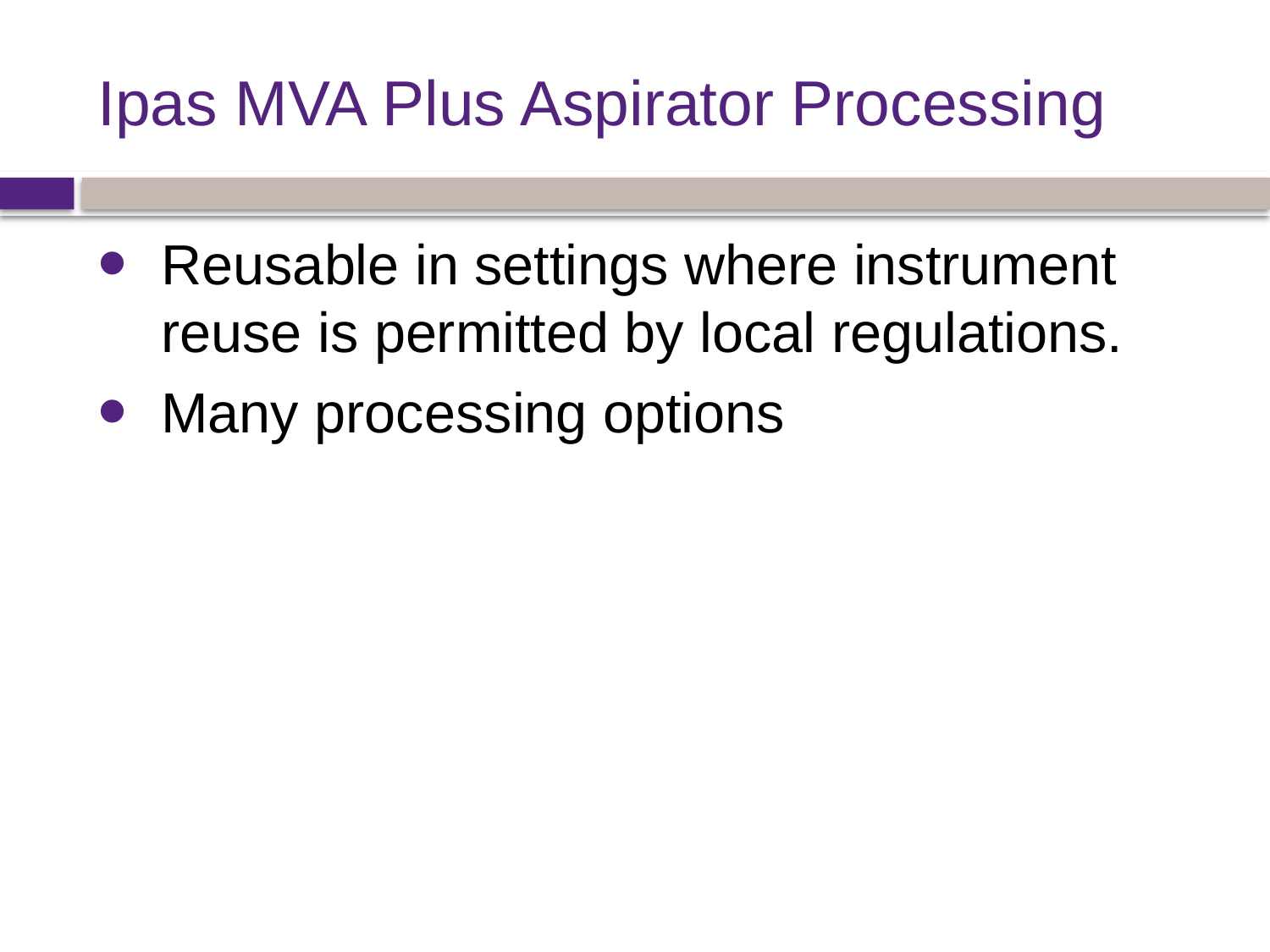

# Ipas MVA Plus Aspirator Processing
Reusable in settings where instrument reuse is permitted by local regulations.
Many processing options